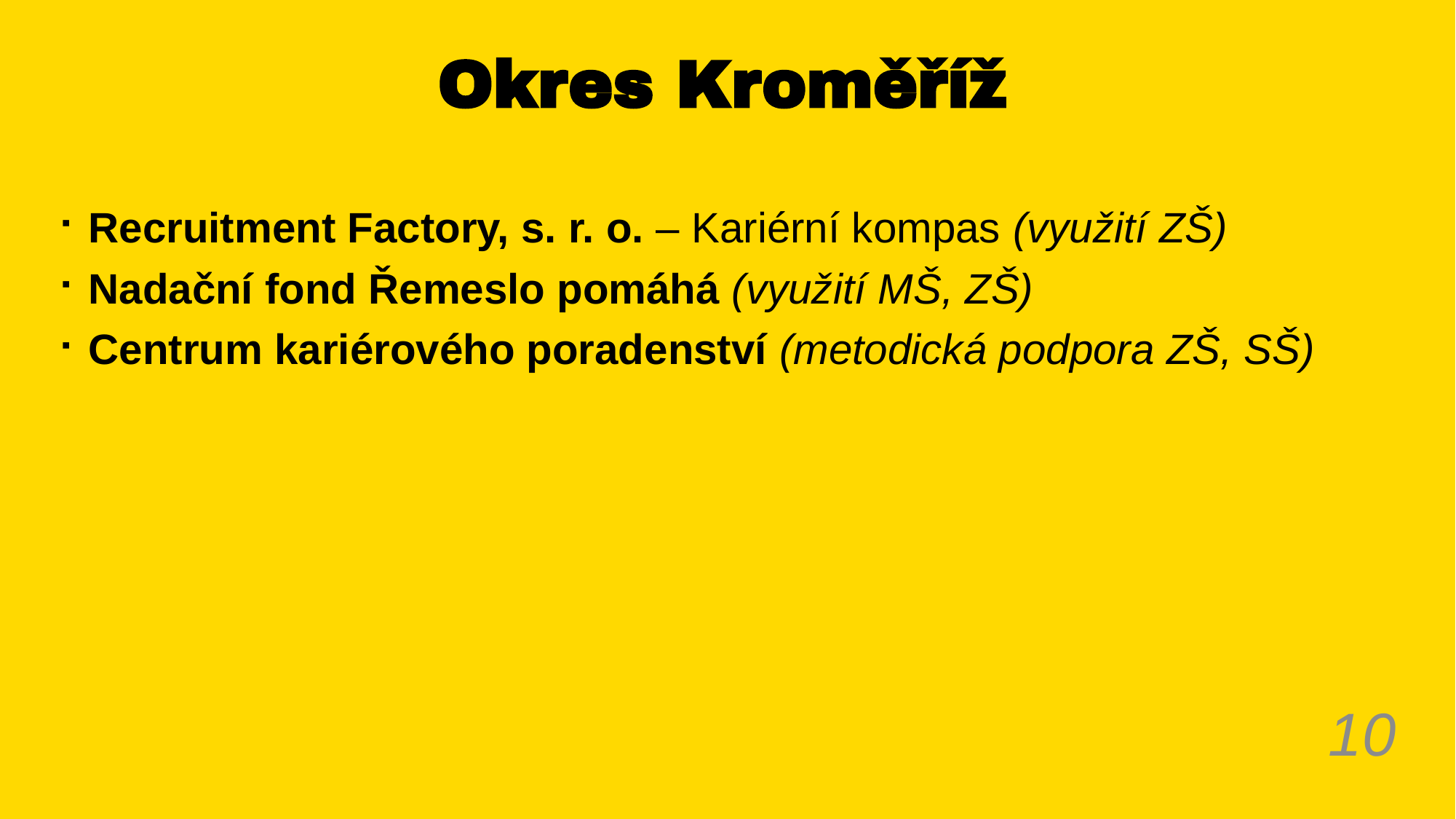

# Okres Kroměříž
Recruitment Factory, s. r. o. – Kariérní kompas (využití ZŠ)
Nadační fond Řemeslo pomáhá (využití MŠ, ZŠ)
Centrum kariérového poradenství (metodická podpora ZŠ, SŠ)

10